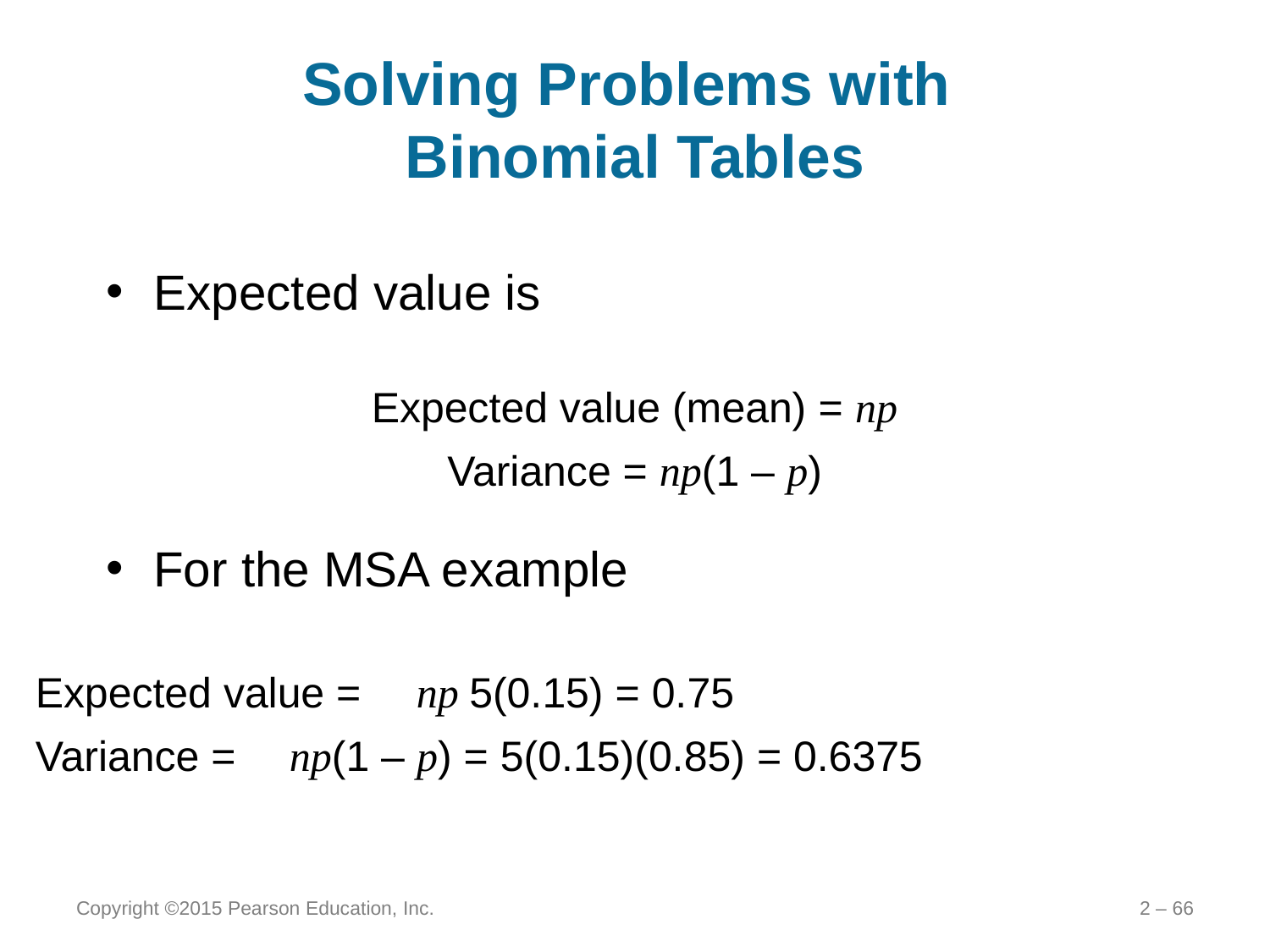

# Solving Problems with Binomial Tables
Expected value is
Expected value (mean) = np
Variance = np(1 – p)
For the MSA example
	Expected value =	np 5(0.15) = 0.75
	Variance =	np(1 – p) = 5(0.15)(0.85) = 0.6375
Copyright ©2015 Pearson Education, Inc.
2 – 66